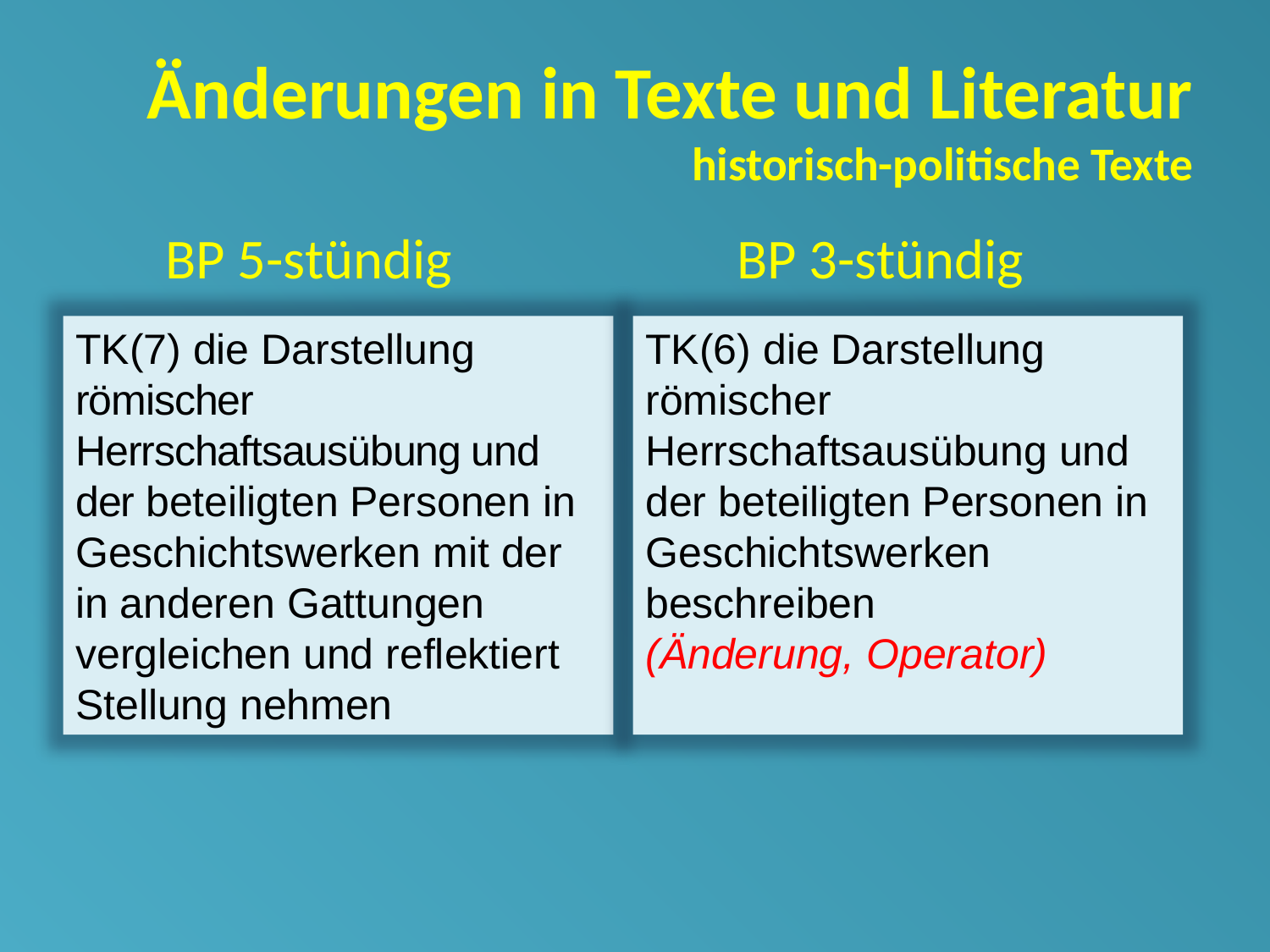

# Änderungen in Texte und Literatur historisch-politische Texte
       BP 5-stündig			  BP 3-stündig
TK(6) die Darstellung römischer Herrschaftsausübung und der beteiligten Personen in
Geschichtswerken beschreiben
(Änderung, Operator)

TK(7) die Darstellung römischer Herrschaftsausübung und der beteiligten Personen in Geschichtswerken mit der in anderen Gattungen vergleichen und reflektiert Stellung nehmen